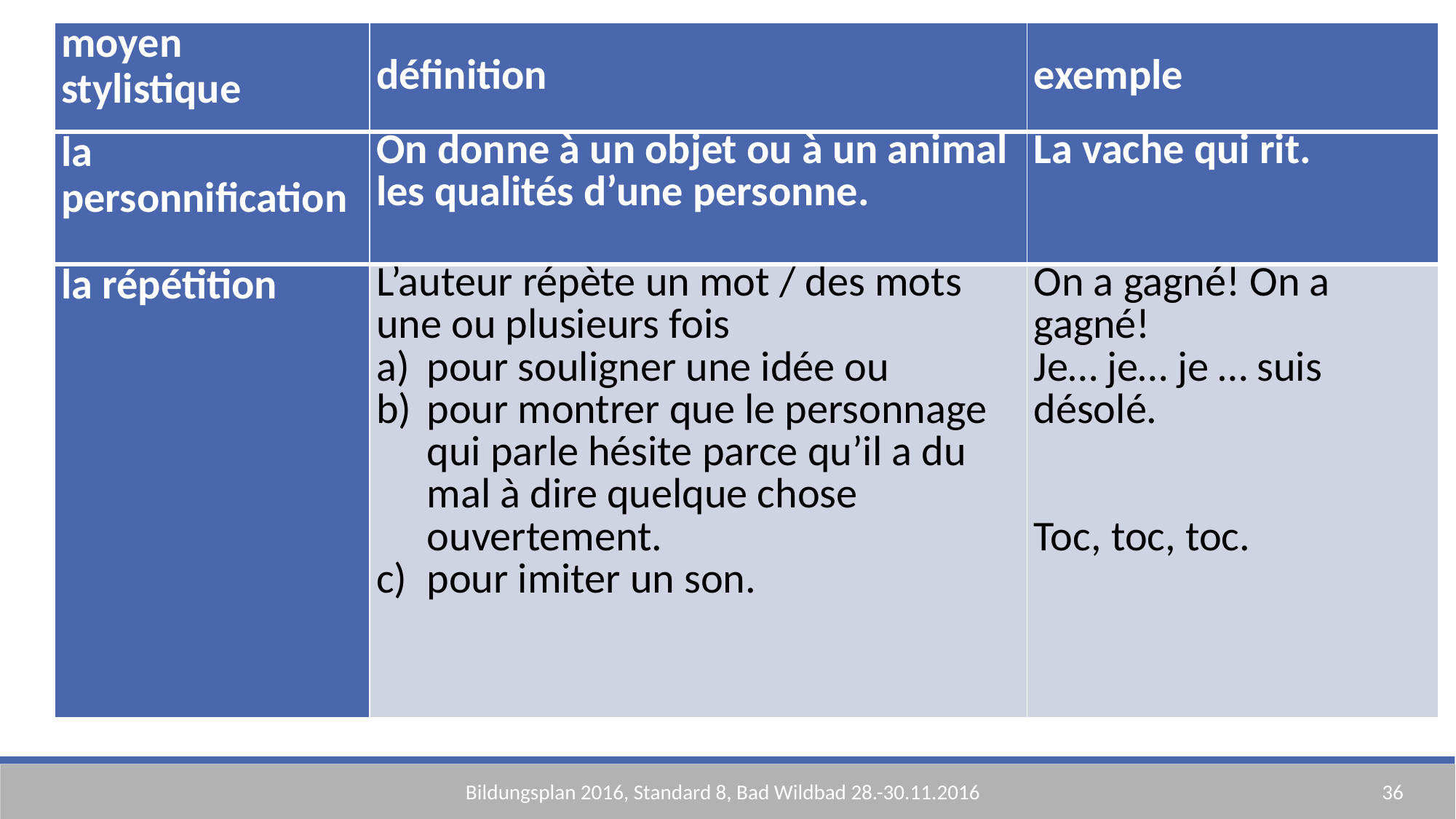

| moyen stylistique | définition | exemple |
| --- | --- | --- |
| la personnification | On donne à un objet ou à un animal les qualités d’une personne. | La vache qui rit. |
| --- | --- | --- |
| la répétition | L’auteur répète un mot / des mots une ou plusieurs fois pour souligner une idée ou pour montrer que le personnage qui parle hésite parce qu’il a du mal à dire quelque chose ouvertement. pour imiter un son. | On a gagné! On a gagné! Je… je… je … suis désolé.     Toc, toc, toc. |